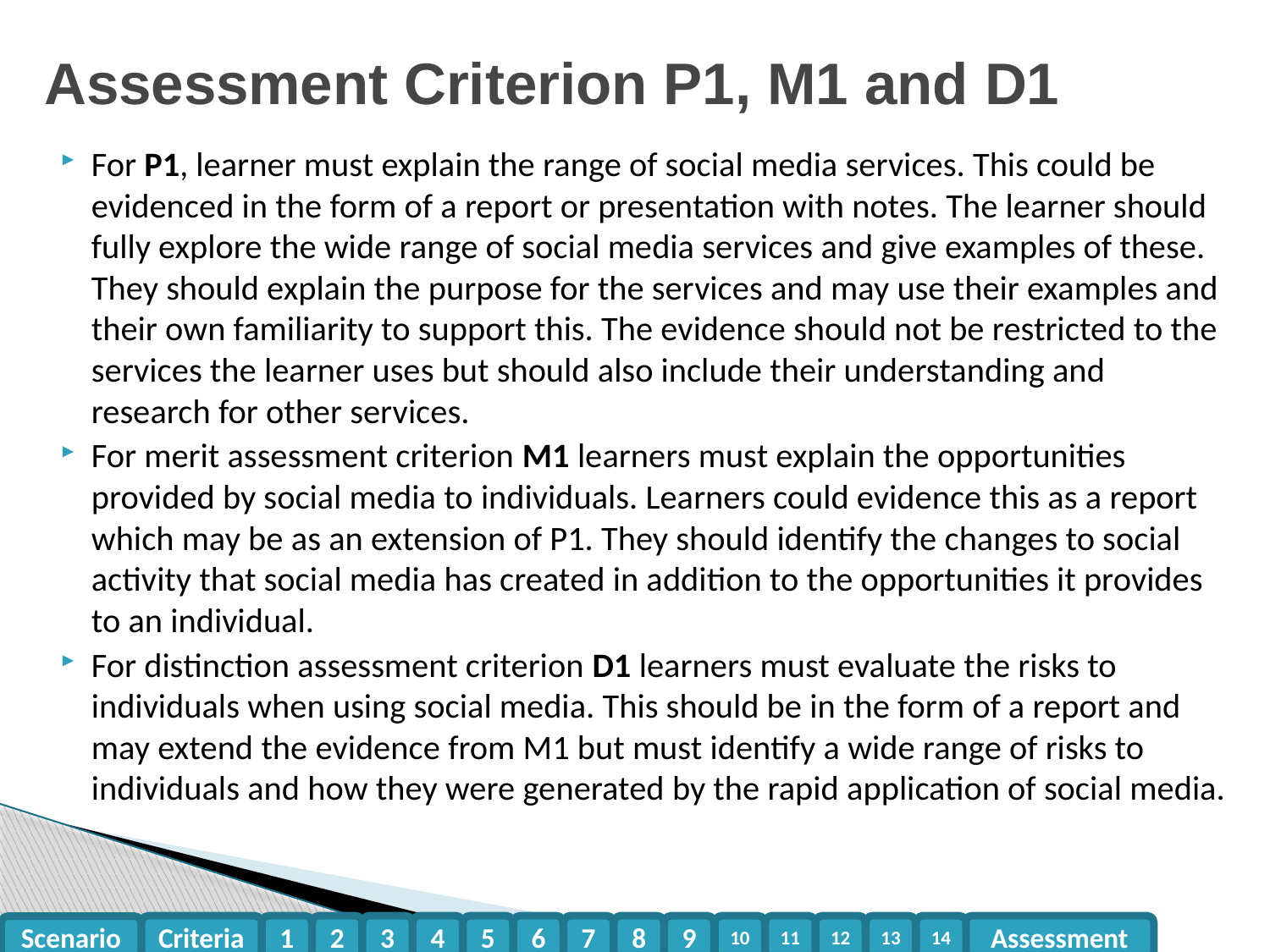

# Assessment Criterion P1, M1 and D1
For P1, learner must explain the range of social media services. This could be evidenced in the form of a report or presentation with notes. The learner should fully explore the wide range of social media services and give examples of these. They should explain the purpose for the services and may use their examples and their own familiarity to support this. The evidence should not be restricted to the services the learner uses but should also include their understanding and research for other services.
For merit assessment criterion M1 learners must explain the opportunities provided by social media to individuals. Learners could evidence this as a report which may be as an extension of P1. They should identify the changes to social activity that social media has created in addition to the opportunities it provides to an individual.
For distinction assessment criterion D1 learners must evaluate the risks to individuals when using social media. This should be in the form of a report and may extend the evidence from M1 but must identify a wide range of risks to individuals and how they were generated by the rapid application of social media.